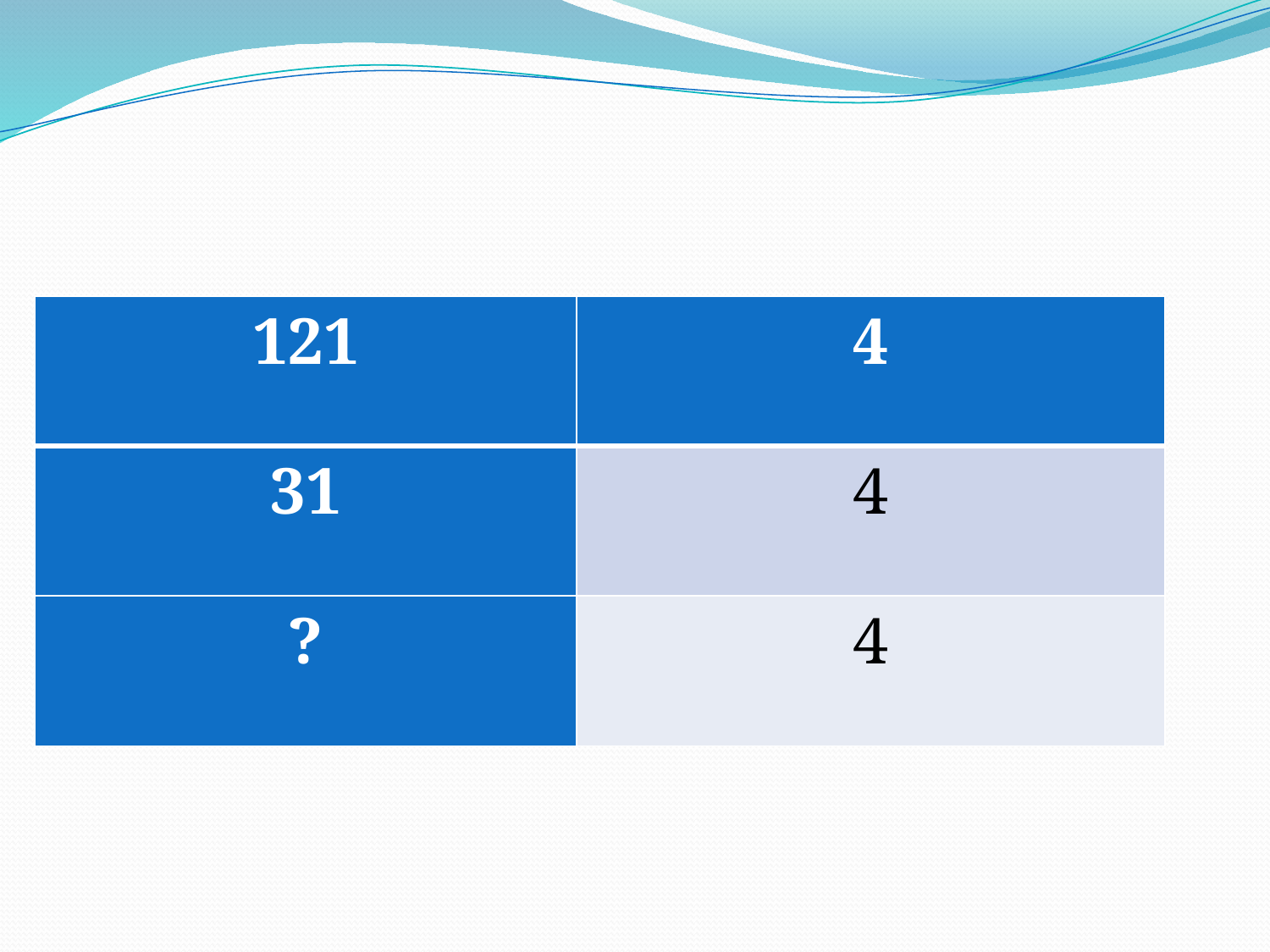

#
| 121 | 4 |
| --- | --- |
| 31 | 4 |
| ? | 4 |